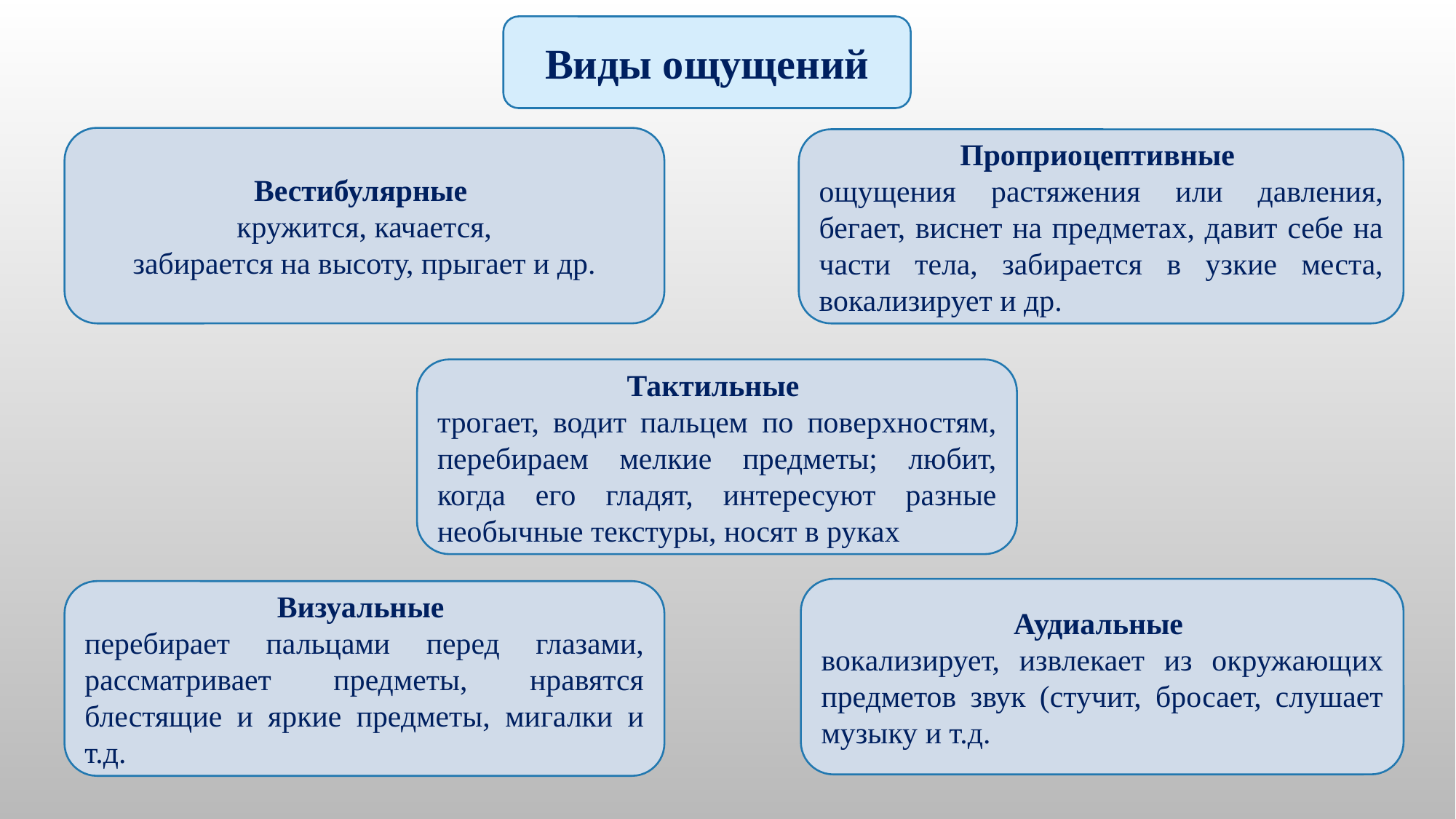

Виды ощущений
Вестибулярные
 кружится, качается,
забирается на высоту, прыгает и др.
Проприоцептивные
ощущения растяжения или давления, бегает, виснет на предметах, давит себе на части тела, забирается в узкие места, вокализирует и др.
Тактильные
трогает, водит пальцем по поверхностям, перебираем мелкие предметы; любит, когда его гладят, интересуют разные необычные текстуры, носят в руках
Аудиальные
вокализирует, извлекает из окружающих предметов звук (стучит, бросает, слушает музыку и т.д.
Визуальные
перебирает пальцами перед глазами, рассматривает предметы, нравятся блестящие и яркие предметы, мигалки и т.д.